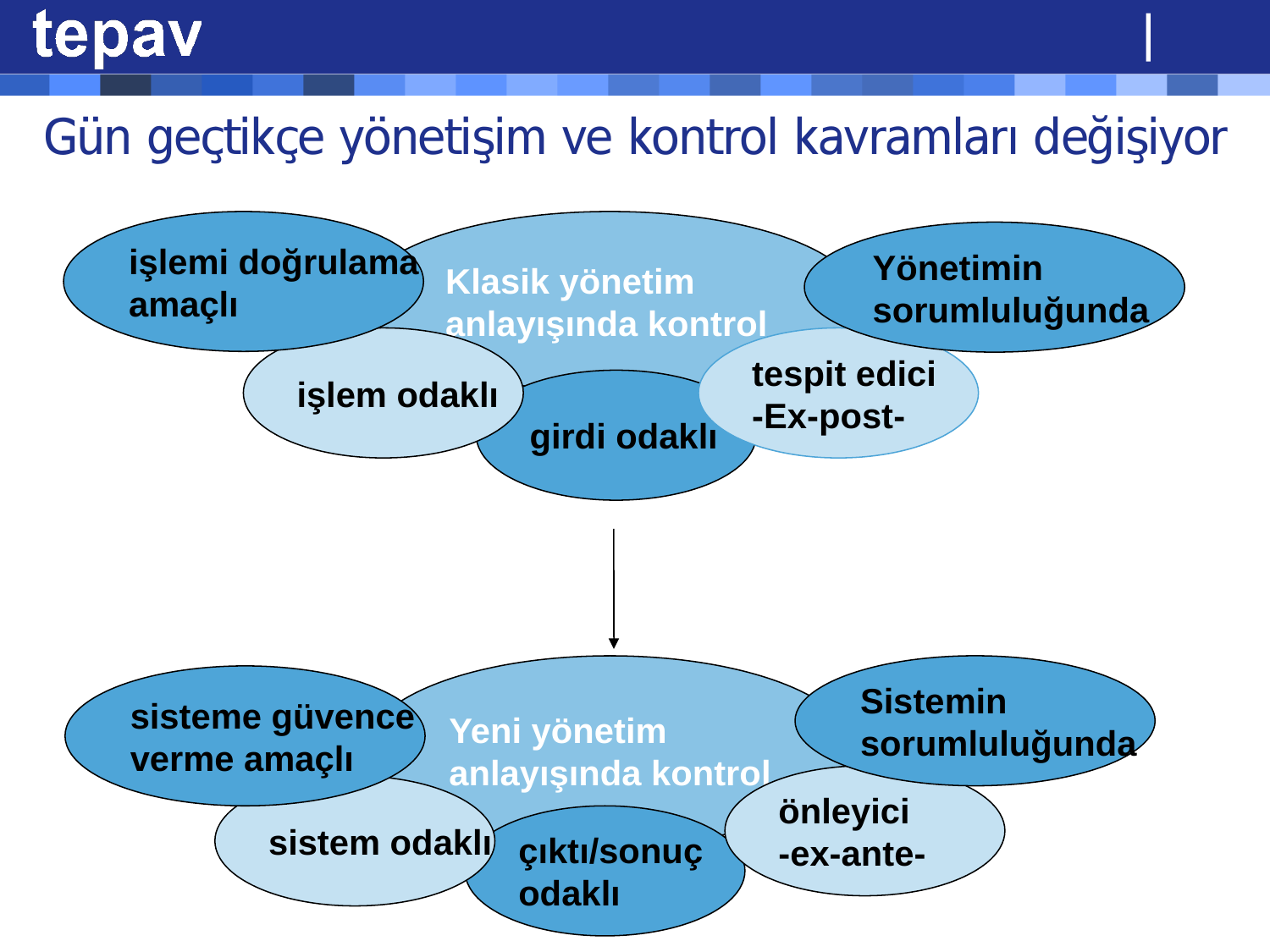

# Gün geçtikçe yönetişim ve kontrol kavramları değişiyor
işlemi doğrulama
amaçlı
Klasik yönetim
anlayışında kontrol
Yönetimin
sorumluluğunda
işlem odaklı
tespit edici
-Ex-post-
girdi odaklı

Yeni yönetim
anlayışında kontrol
Sistemin
sorumluluğunda
sisteme güvence
verme amaçlı
önleyici
-ex-ante-
sistem odaklı
çıktı/sonuç
odaklı